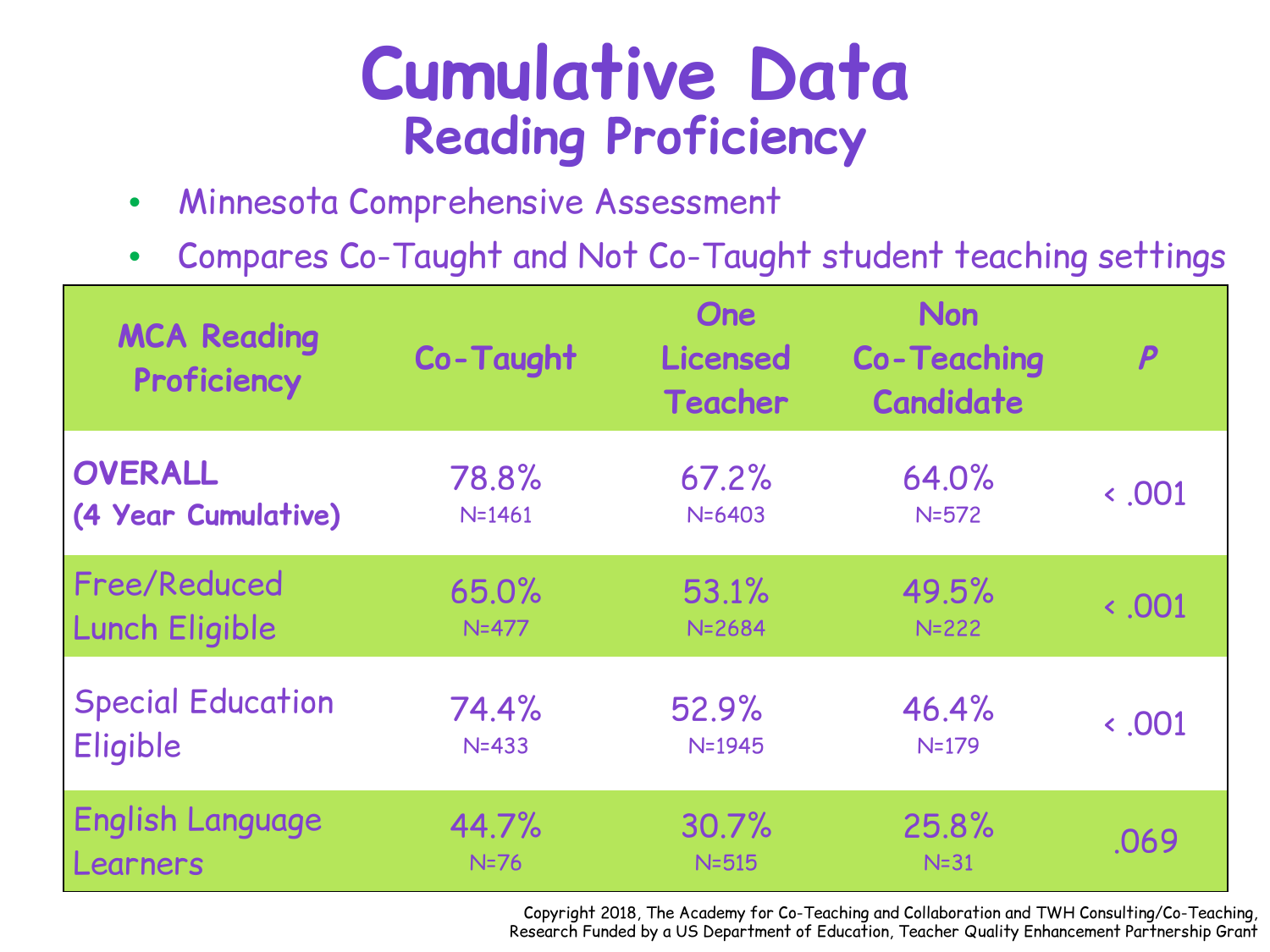

Cumulative Data
Reading Proficiency
Minnesota Comprehensive Assessment
Compares Co-Taught and Not Co-Taught student teaching settings
| MCA Reading Proficiency | Co-Taught | One Licensed Teacher | Non Co-Teaching Candidate | P |
| --- | --- | --- | --- | --- |
| OVERALL (4 Year Cumulative) | 78.8% N=1461 | 67.2% N=6403 | 64.0% N=572 | < .001 |
| Free/Reduced Lunch Eligible | 65.0% N=477 | 53.1% N=2684 | 49.5% N=222 | < .001 |
| Special Education Eligible | 74.4% N=433 | 52.9% N=1945 | 46.4% N=179 | < .001 |
| English Language Learners | 44.7% N=76 | 30.7% N=515 | 25.8% N=31 | .069 |
Copyright 2018, The Academy for Co-Teaching and Collaboration and TWH Consulting/Co-Teaching,
Research Funded by a US Department of Education, Teacher Quality Enhancement Partnership Grant